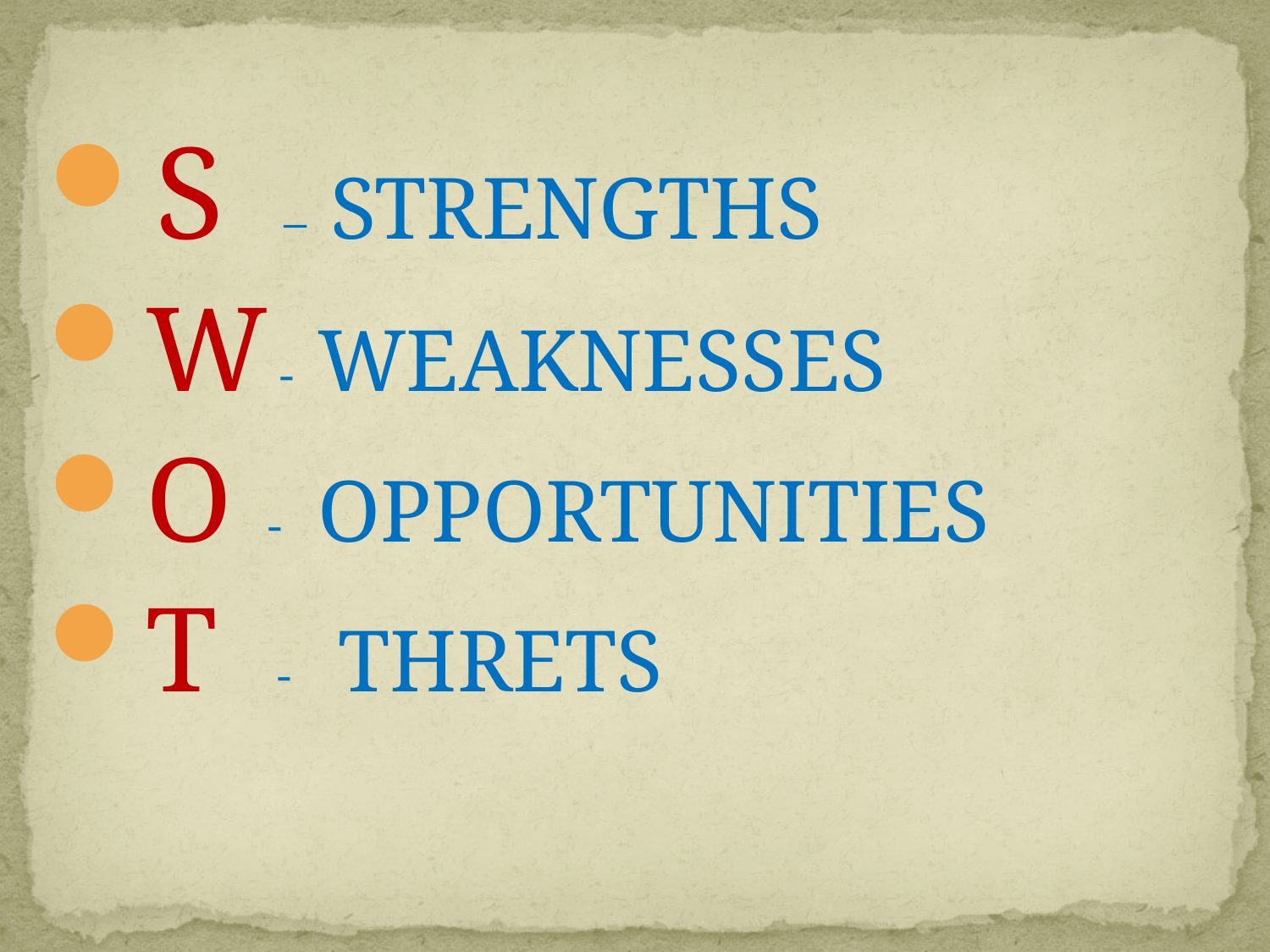

S     –  STRENGTHS
W -  WEAKNESSES
O   -   OPPORTUNITIES
T     -    THRETS